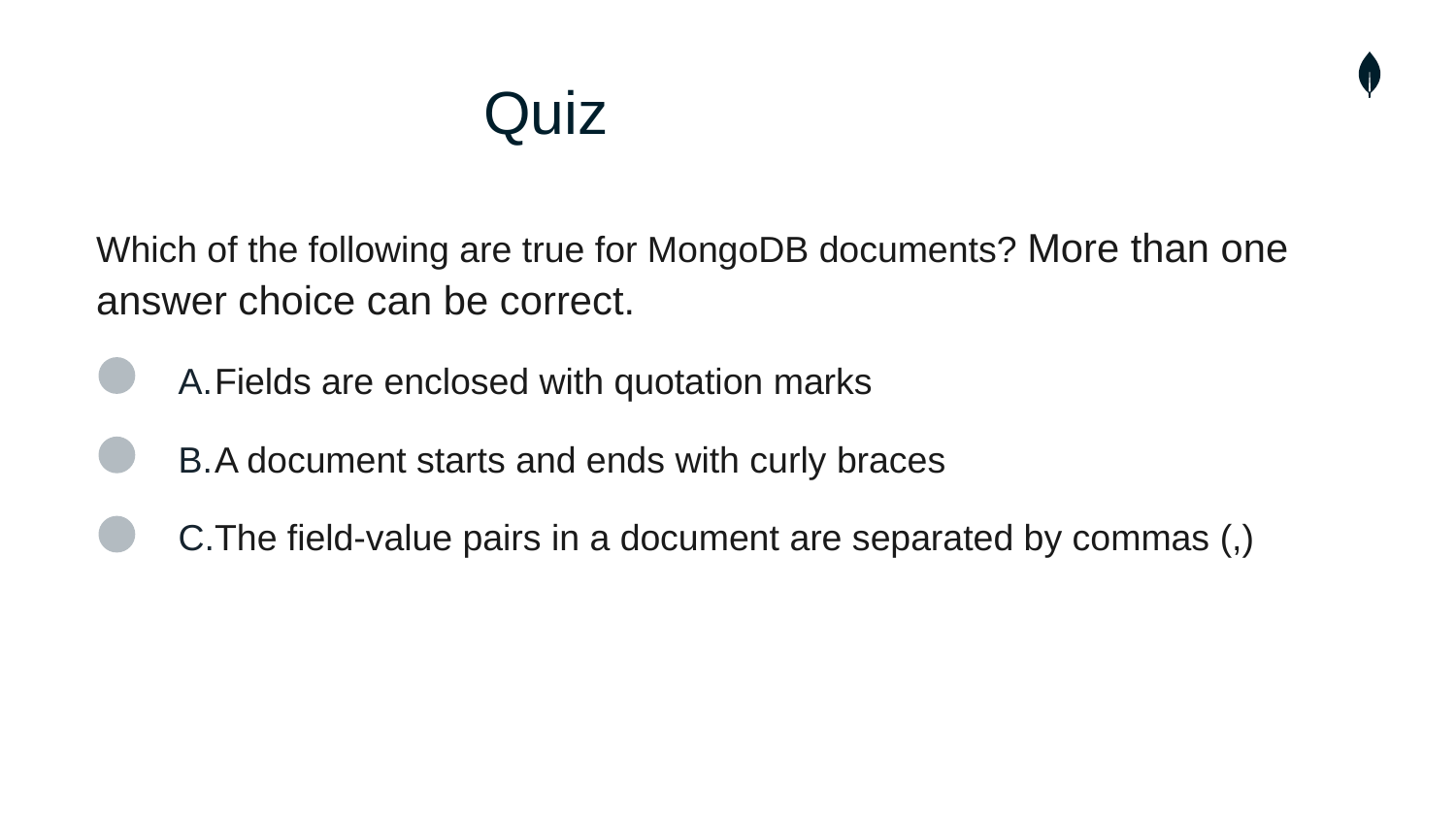

# Quiz
Which of the following are true for MongoDB documents? More than one answer choice can be correct.
Fields are enclosed with quotation marks
A document starts and ends with curly braces
The field-value pairs in a document are separated by commas (,)